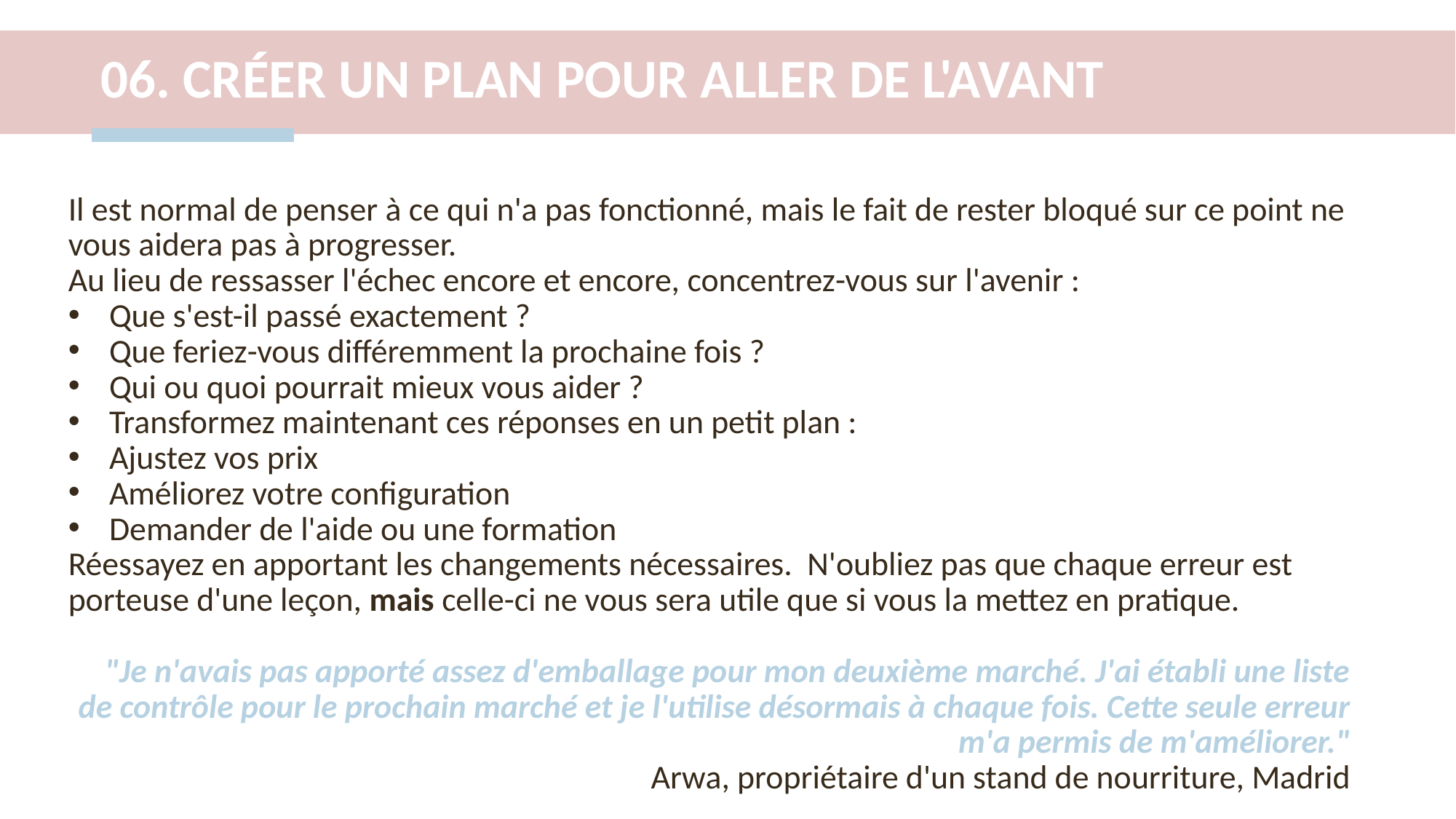

06. CRÉER UN PLAN POUR ALLER DE L'AVANT
Il est normal de penser à ce qui n'a pas fonctionné, mais le fait de rester bloqué sur ce point ne vous aidera pas à progresser.
Au lieu de ressasser l'échec encore et encore, concentrez-vous sur l'avenir :
Que s'est-il passé exactement ?
Que feriez-vous différemment la prochaine fois ?
Qui ou quoi pourrait mieux vous aider ?
Transformez maintenant ces réponses en un petit plan :
Ajustez vos prix
Améliorez votre configuration
Demander de l'aide ou une formation
Réessayez en apportant les changements nécessaires.  N'oubliez pas que chaque erreur est porteuse d'une leçon, mais celle-ci ne vous sera utile que si vous la mettez en pratique.

"Je n'avais pas apporté assez d'emballage pour mon deuxième marché. J'ai établi une liste de contrôle pour le prochain marché et je l'utilise désormais à chaque fois. Cette seule erreur m'a permis de m'améliorer."
Arwa, propriétaire d'un stand de nourriture, Madrid